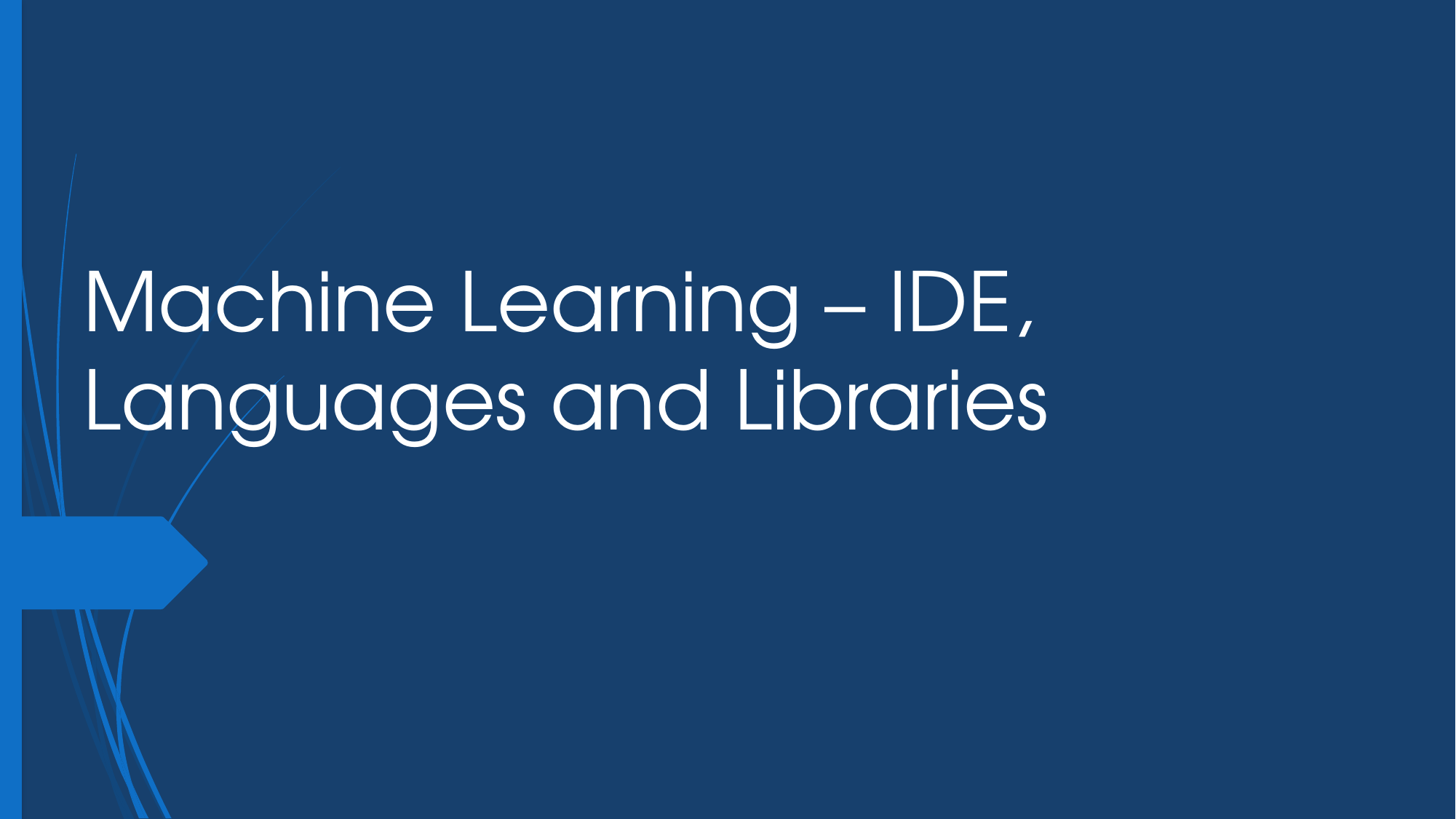

# Machine Learning – IDE, Languages and Libraries